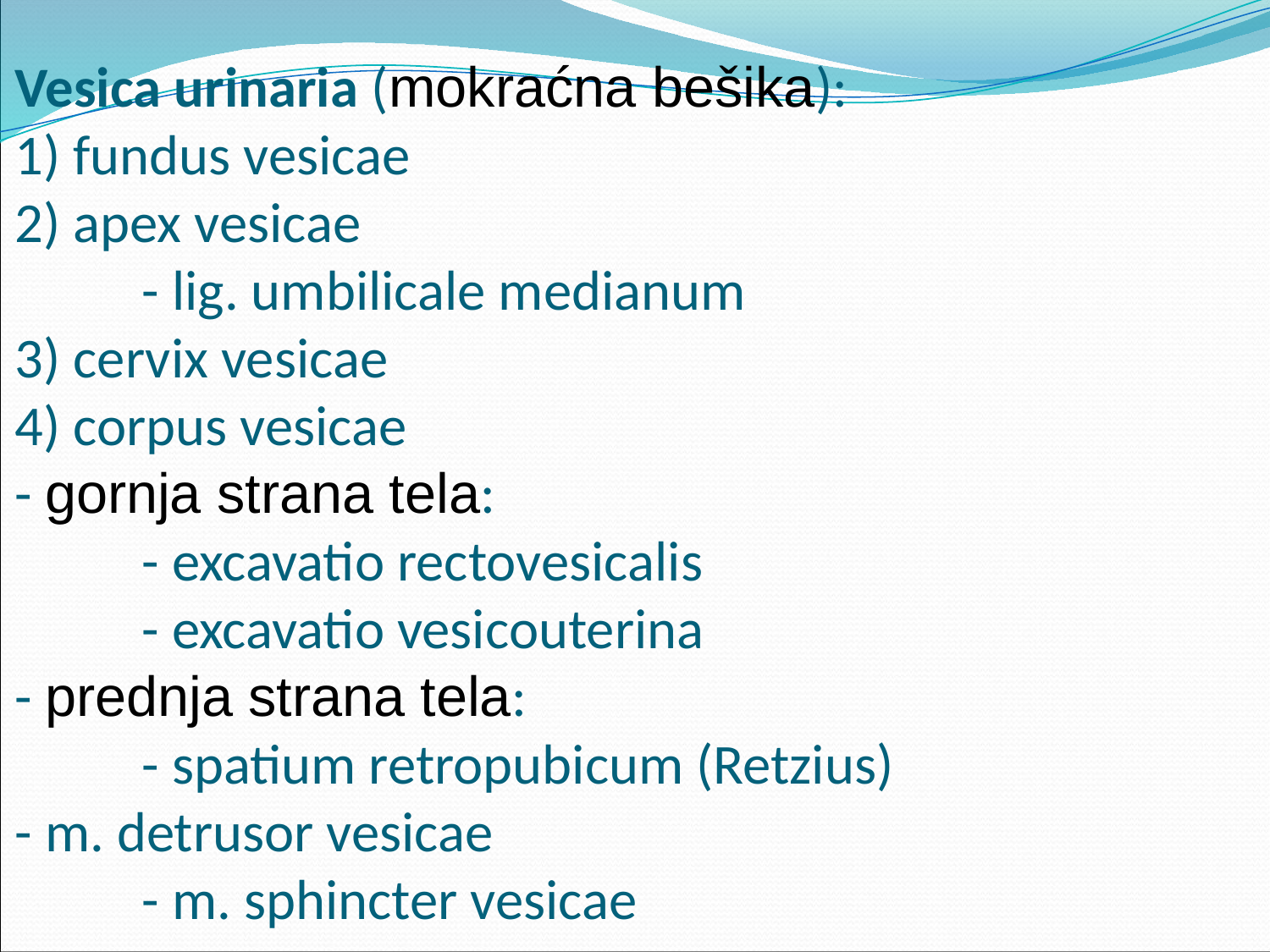

# Vesica urinaria (mokraćna bešika): 1) fundus vesicae 2) apex vesicae - lig. umbilicale medianum 3) cervix vesicae 4) corpus vesicae - gornja strana tela: - excavatio rectovesicalis - excavatio vesicouterina - prednja strana tela: - spatium retropubicum (Retzius) - m. detrusor vesicae - m. sphincter vesicae